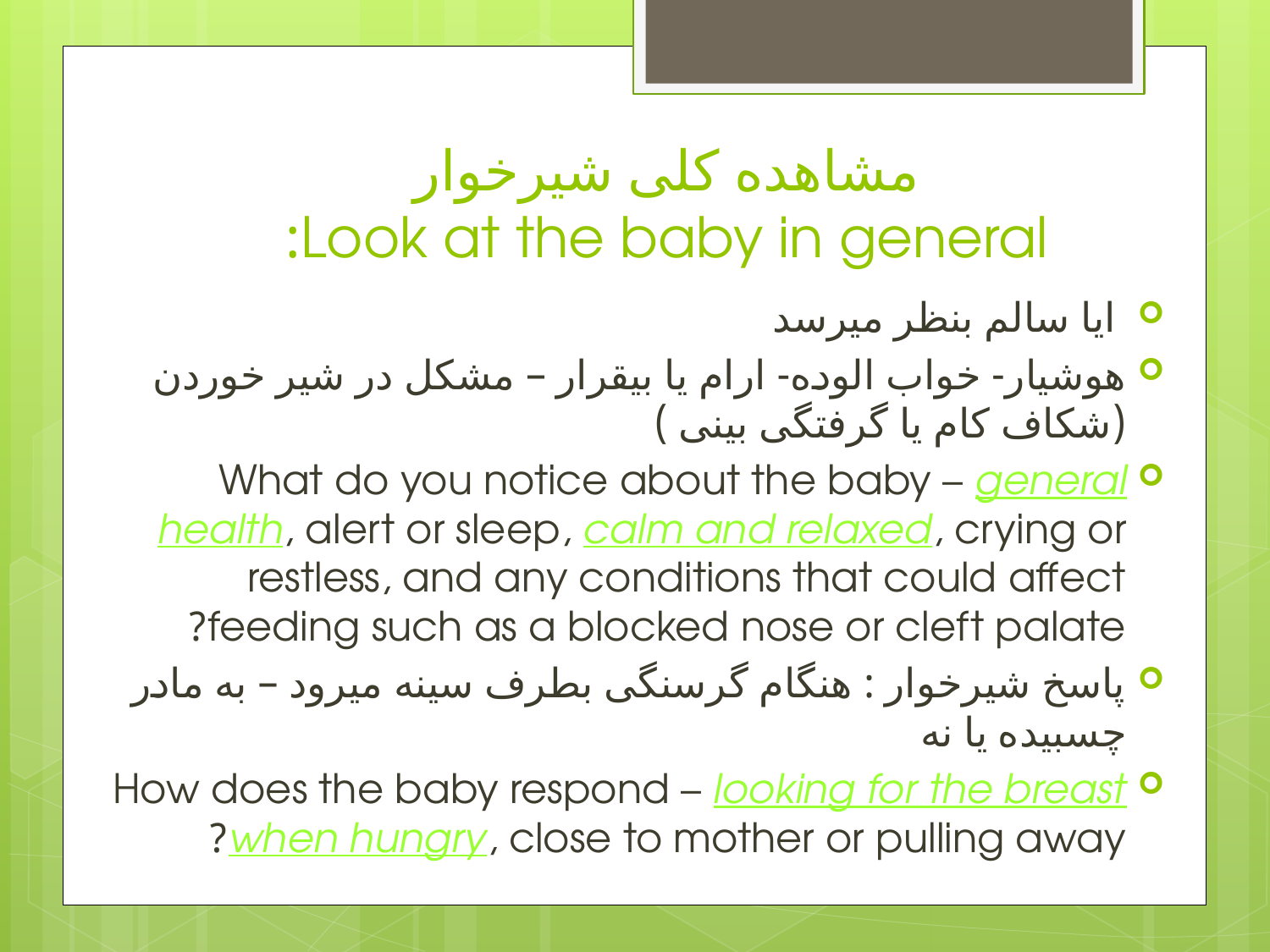

# مشاهده کلی شیرخوار Look at the baby in general:
 ایا سالم بنظر میرسد
هوشیار- خواب الوده- ارام یا بیقرار – مشکل در شیر خوردن (شکاف کام یا گرفتگی بینی )
What do you notice about the baby – general health, alert or sleep, calm and relaxed, crying or restless, and any conditions that could affect feeding such as a blocked nose or cleft palate?
پاسخ شیرخوار : هنگام گرسنگی بطرف سینه میرود – به مادر چسبیده یا نه
How does the baby respond – looking for the breast when hungry, close to mother or pulling away?